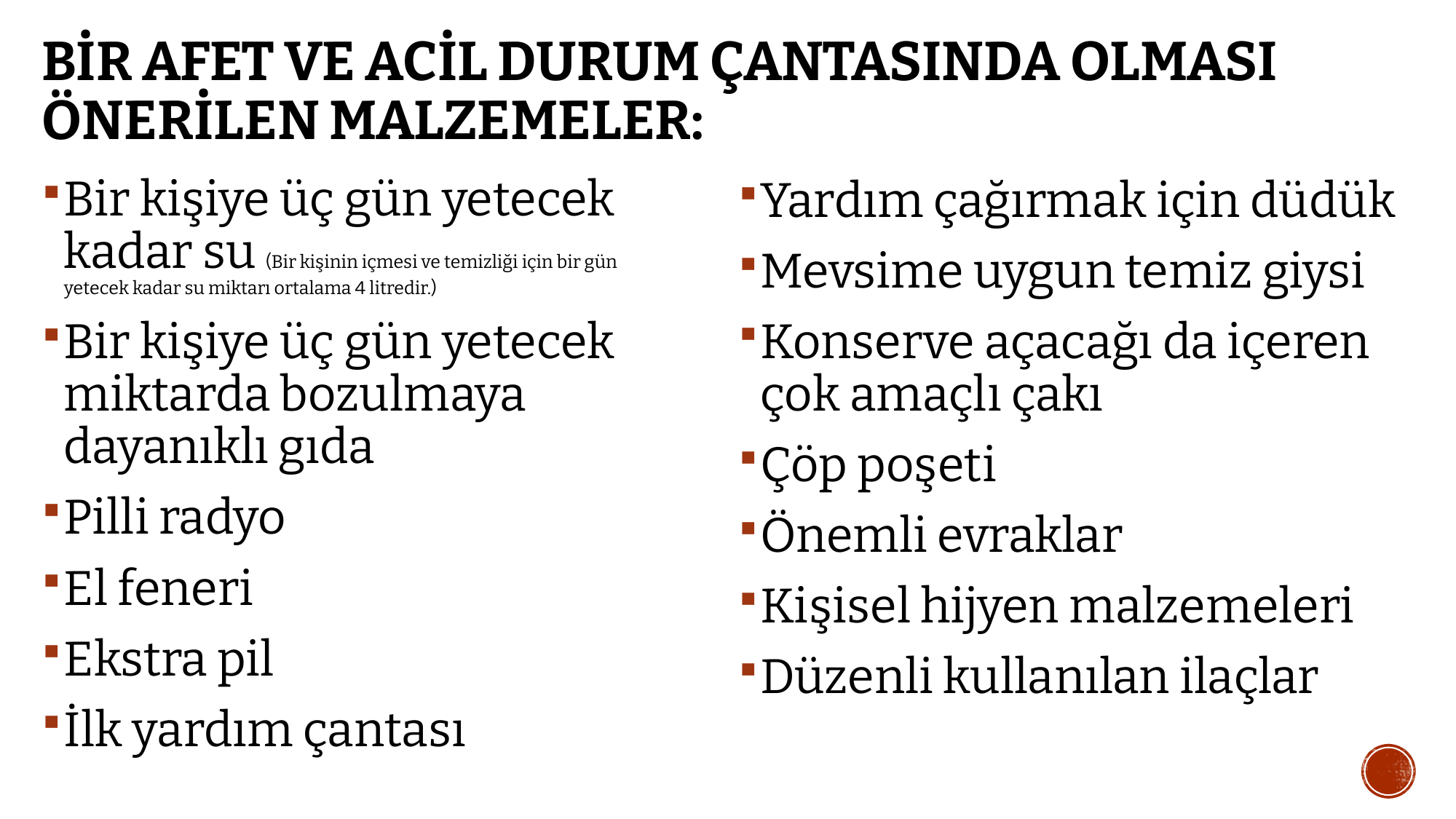

# Bir Afet ve Acil Durum Çantasında Olması Önerilen Malzemeler:
Bir kişiye üç gün yetecek kadar su (Bir kişinin içmesi ve temizliği için bir gün yetecek kadar su miktarı ortalama 4 litredir.)
Bir kişiye üç gün yetecek miktarda bozulmaya dayanıklı gıda
Pilli radyo
El feneri
Ekstra pil
İlk yardım çantası

Yardım çağırmak için düdük
Mevsime uygun temiz giysi
Konserve açacağı da içeren çok amaçlı çakı
Çöp poşeti
Önemli evraklar
Kişisel hijyen malzemeleri
Düzenli kullanılan ilaçlar